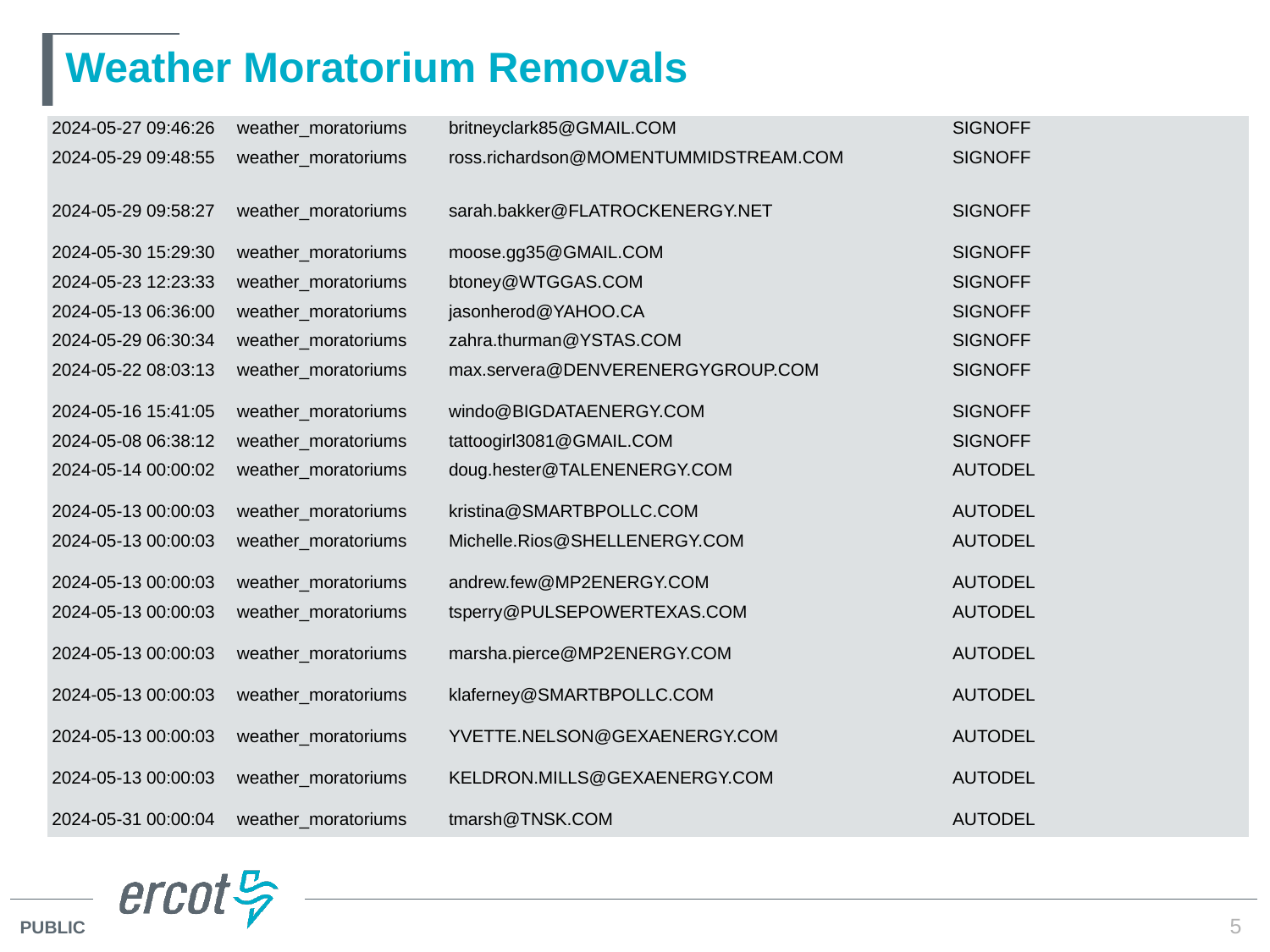

# Weather Moratorium Removals

| 2024-05-27 09:46:26 | weather\_moratoriums | britneyclark85@GMAIL.COM | SIGNOFF |
| --- | --- | --- | --- |
| 2024-05-29 09:48:55 | weather\_moratoriums | ross.richardson@MOMENTUMMIDSTREAM.COM | SIGNOFF |
| 2024-05-29 09:58:27 | weather\_moratoriums | sarah.bakker@FLATROCKENERGY.NET | SIGNOFF |
| 2024-05-30 15:29:30 | weather\_moratoriums | moose.gg35@GMAIL.COM | SIGNOFF |
| 2024-05-23 12:23:33 | weather\_moratoriums | btoney@WTGGAS.COM | SIGNOFF |
| 2024-05-13 06:36:00 | weather\_moratoriums | jasonherod@YAHOO.CA | SIGNOFF |
| 2024-05-29 06:30:34 | weather\_moratoriums | zahra.thurman@YSTAS.COM | SIGNOFF |
| 2024-05-22 08:03:13 | weather\_moratoriums | max.servera@DENVERENERGYGROUP.COM | SIGNOFF |
| 2024-05-16 15:41:05 | weather\_moratoriums | windo@BIGDATAENERGY.COM | SIGNOFF |
| 2024-05-08 06:38:12 | weather\_moratoriums | tattoogirl3081@GMAIL.COM | SIGNOFF |
| 2024-05-14 00:00:02 | weather\_moratoriums | doug.hester@TALENENERGY.COM | AUTODEL |
| 2024-05-13 00:00:03 | weather\_moratoriums | kristina@SMARTBPOLLC.COM | AUTODEL |
| 2024-05-13 00:00:03 | weather\_moratoriums | Michelle.Rios@SHELLENERGY.COM | AUTODEL |
| 2024-05-13 00:00:03 | weather\_moratoriums | andrew.few@MP2ENERGY.COM | AUTODEL |
| 2024-05-13 00:00:03 | weather\_moratoriums | tsperry@PULSEPOWERTEXAS.COM | AUTODEL |
| 2024-05-13 00:00:03 | weather\_moratoriums | marsha.pierce@MP2ENERGY.COM | AUTODEL |
| 2024-05-13 00:00:03 | weather\_moratoriums | klaferney@SMARTBPOLLC.COM | AUTODEL |
| 2024-05-13 00:00:03 | weather\_moratoriums | YVETTE.NELSON@GEXAENERGY.COM | AUTODEL |
| 2024-05-13 00:00:03 | weather\_moratoriums | KELDRON.MILLS@GEXAENERGY.COM | AUTODEL |
| 2024-05-31 00:00:04 | weather\_moratoriums | tmarsh@TNSK.COM | AUTODEL |
5